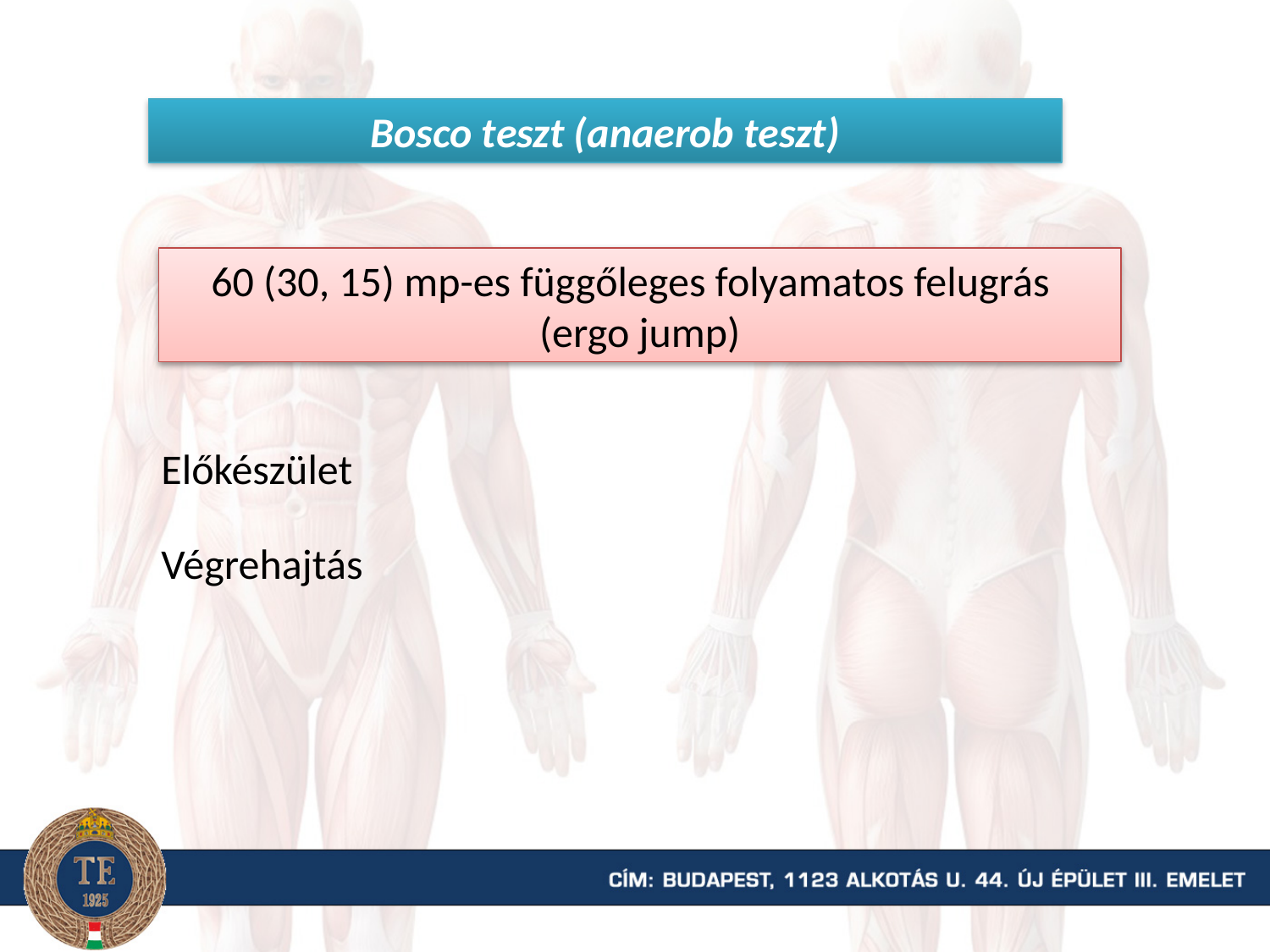

Bosco teszt (anaerob teszt)
60 (30, 15) mp-es függőleges folyamatos felugrás
(ergo jump)
Előkészület
Végrehajtás